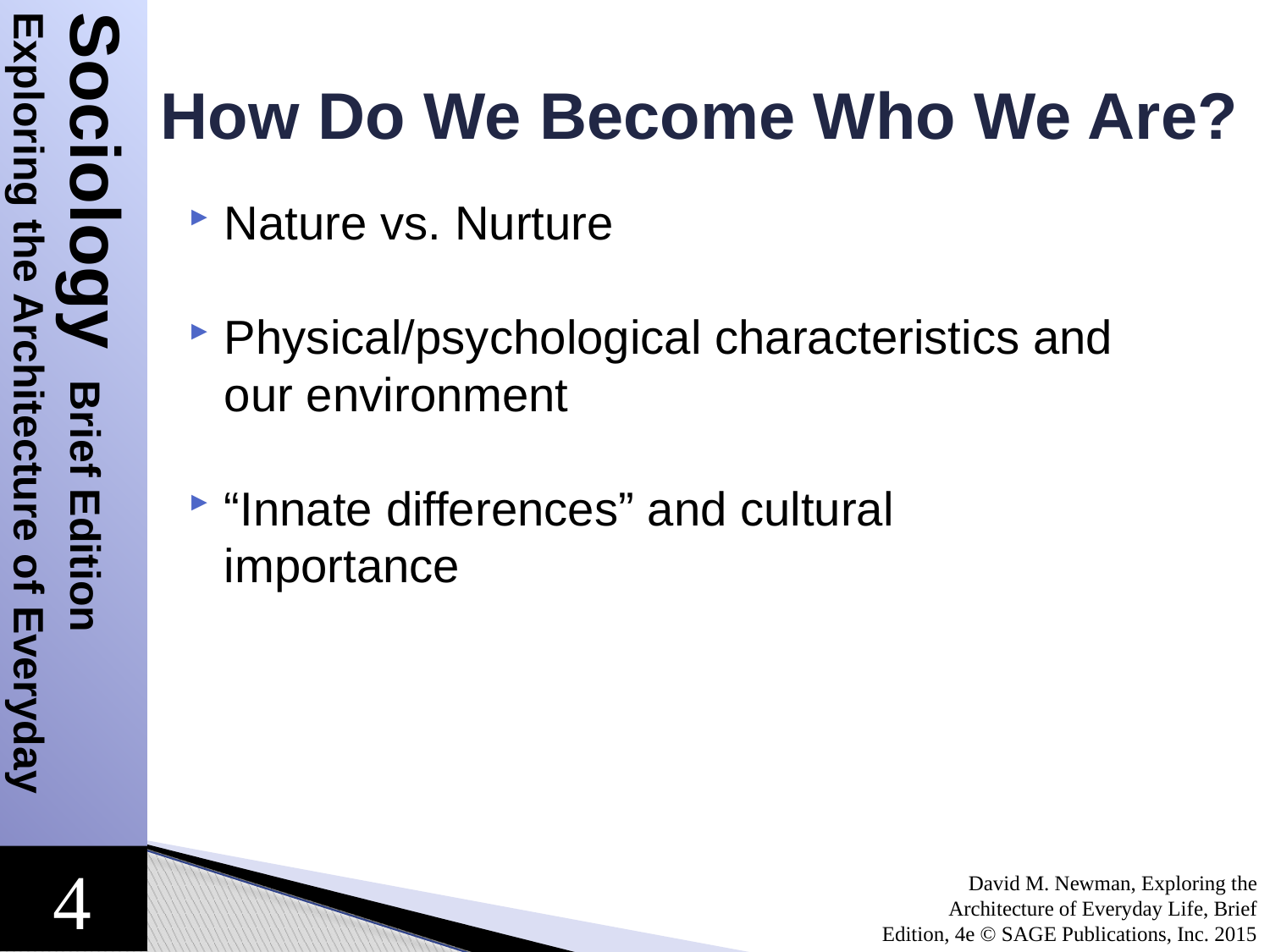

# How Do We Become Who We Are?
Nature vs. Nurture

Physical/psychological characteristics and our environment

“Innate differences” and cultural importance

David M. Newman, Exploring the Architecture of Everyday Life, Brief Edition, 4e © SAGE Publications, Inc. 2015